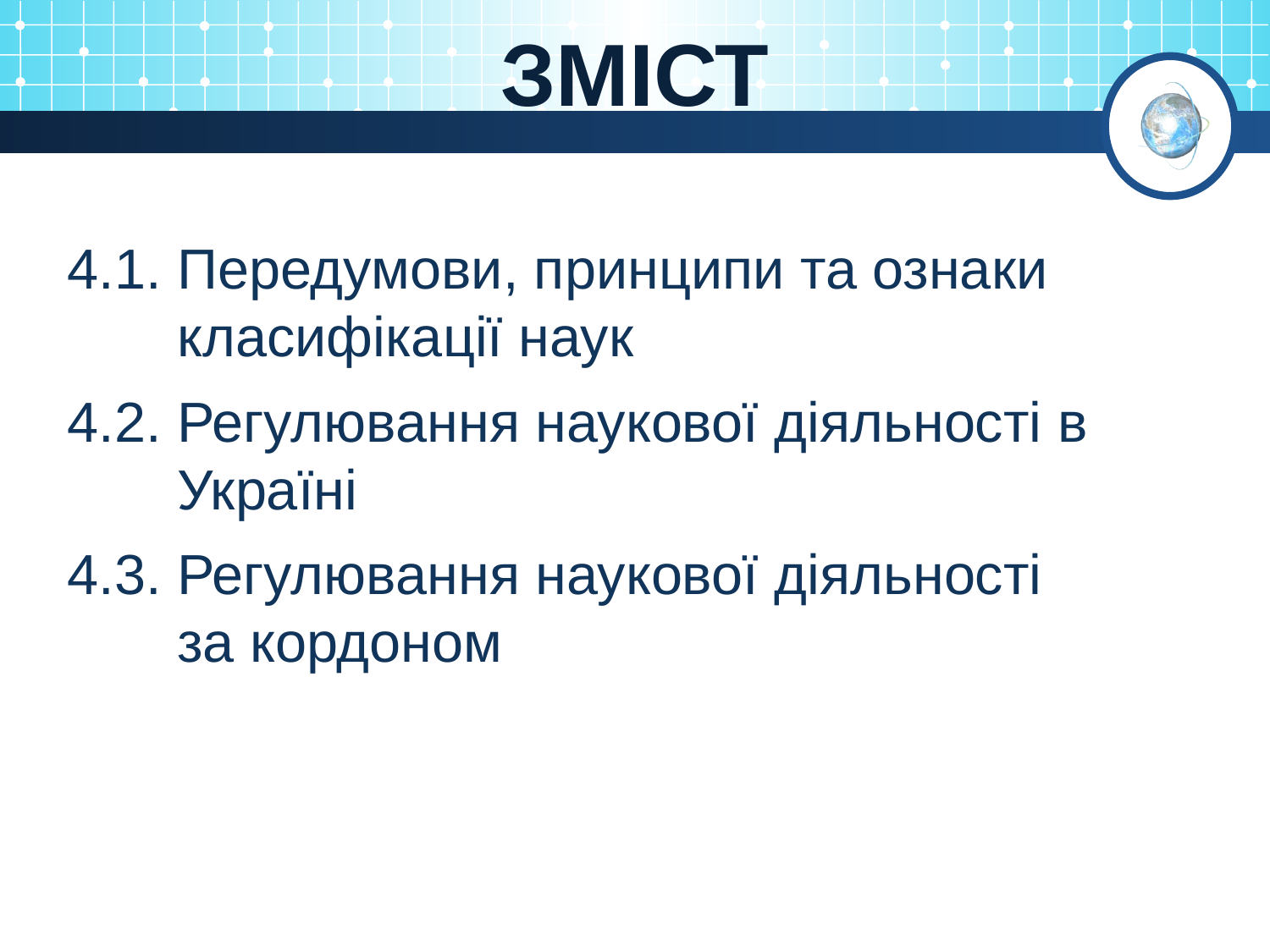

# ЗМІСТ
4.1. Передумови, принципи та ознаки
       класифікації наук
4.2. Регулювання наукової діяльності в
       Україні
4.3. Регулювання наукової діяльності
       за кордоном